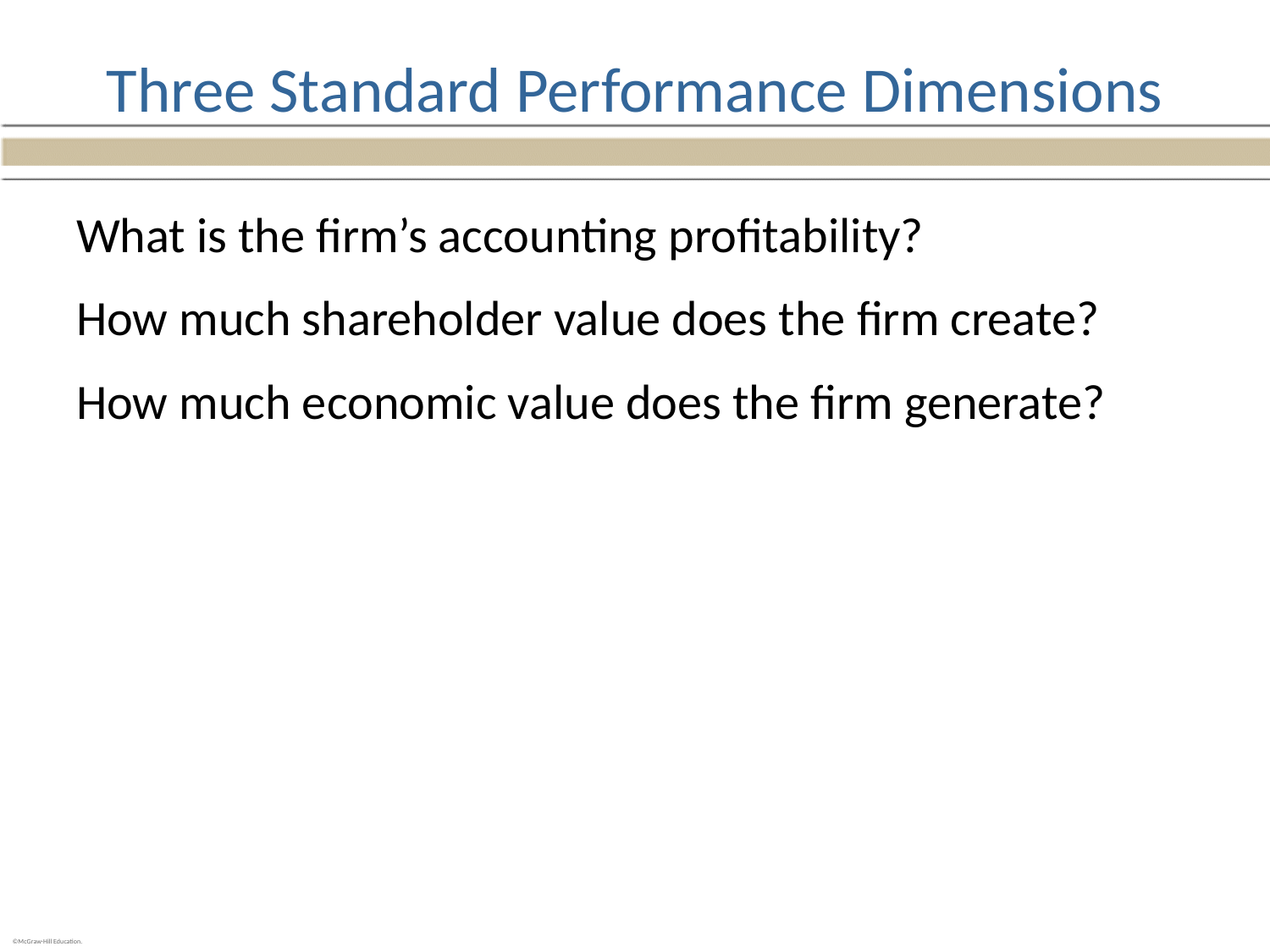

# Three Standard Performance Dimensions
What is the firm’s accounting profitability?
How much shareholder value does the firm create?
How much economic value does the firm generate?